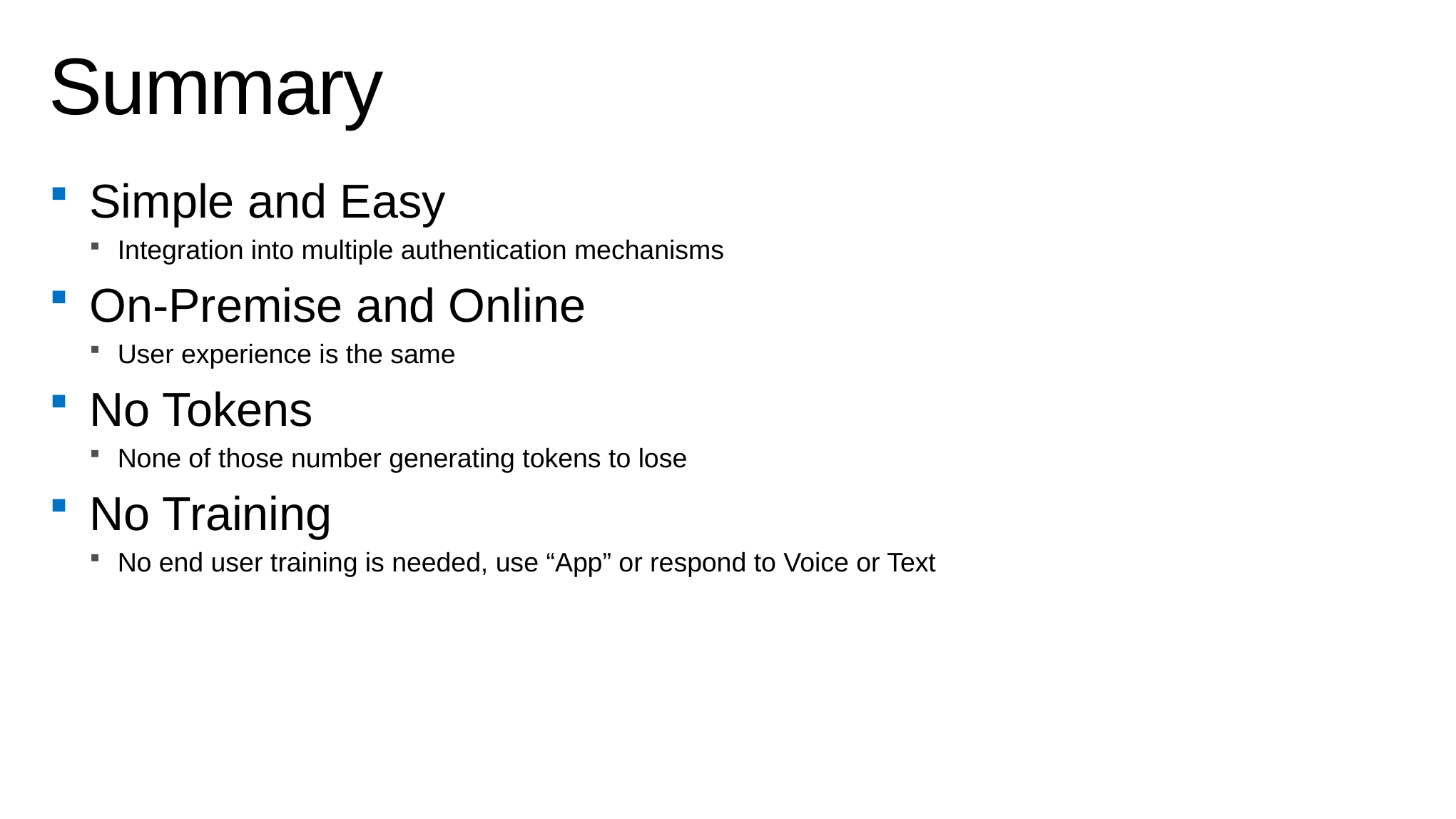

# Summary
Simple and Easy
Integration into multiple authentication mechanisms
On-Premise and Online
User experience is the same
No Tokens
None of those number generating tokens to lose
No Training
No end user training is needed, use “App” or respond to Voice or Text